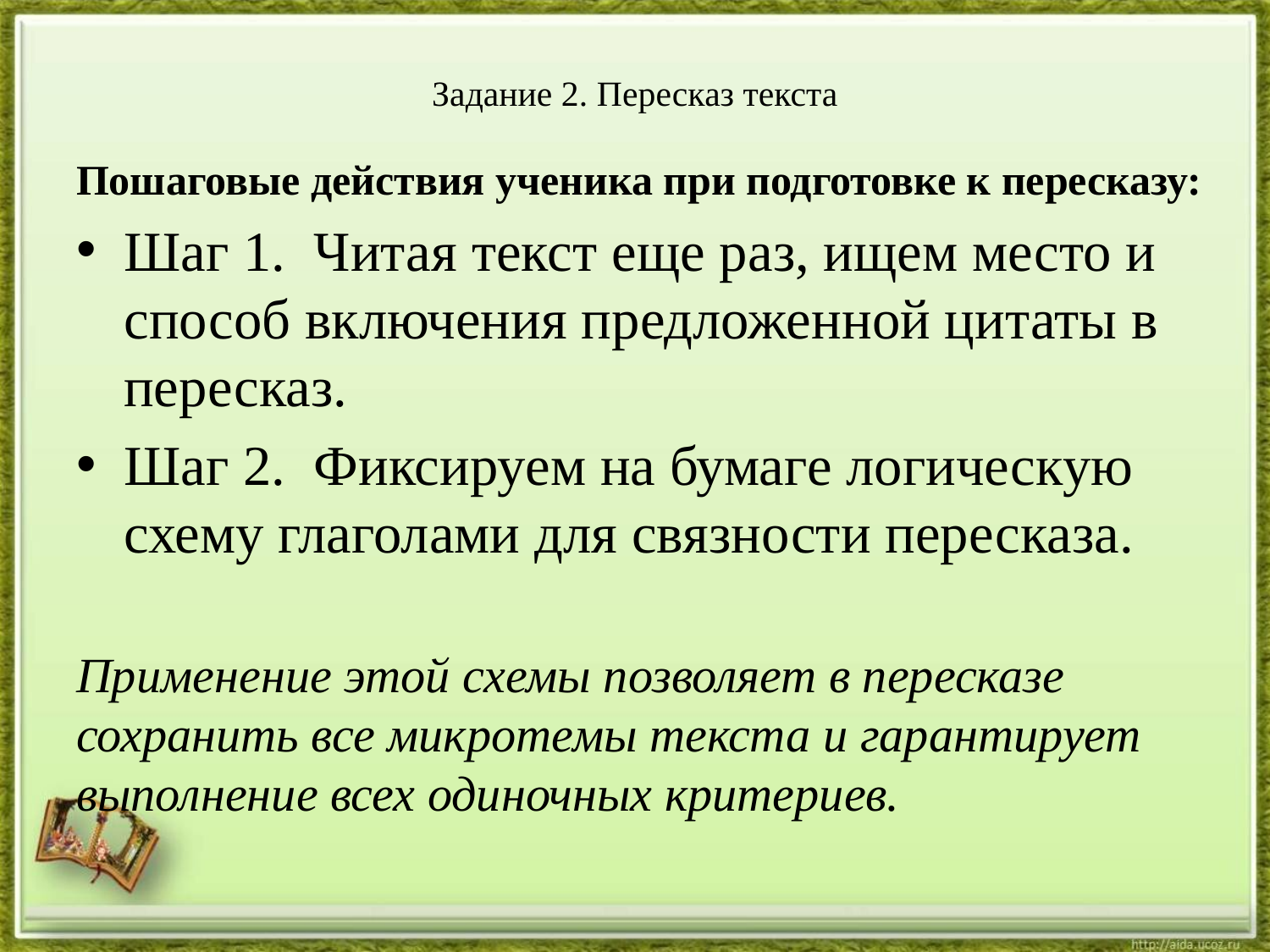

# Задание 2. Пересказ текста
Пошаговые действия ученика при подготовке к пересказу:
Шаг 1.  Читая текст еще раз, ищем место и способ включения предложенной цитаты в пересказ.
Шаг 2.  Фиксируем на бумаге логическую схему глаголами для связности пересказа.

Применение этой схемы позволяет в пересказе сохранить все микротемы текста и гарантирует выполнение всех одиночных критериев.